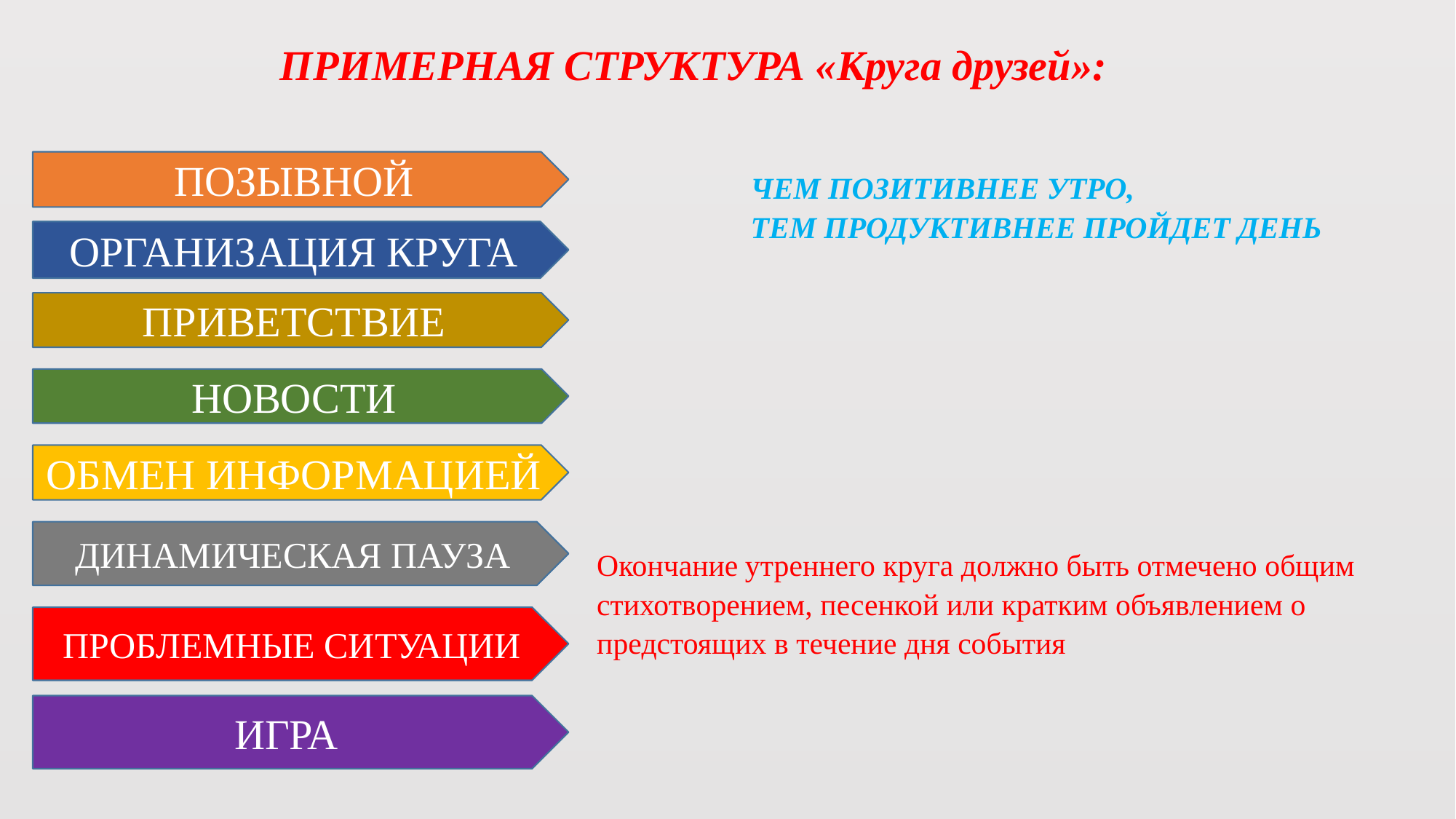

ПРИМЕРНАЯ СТРУКТУРА «Круга друзей»:
ПОЗЫВНОЙ
ЧЕМ ПОЗИТИВНЕЕ УТРО,
ТЕМ ПРОДУКТИВНЕЕ ПРОЙДЕТ ДЕНЬ
ОРГАНИЗАЦИЯ КРУГА
ПРИВЕТСТВИЕ
НОВОСТИ
ОБМЕН ИНФОРМАЦИЕЙ
ДИНАМИЧЕСКАЯ ПАУЗА
Окончание утреннего круга должно быть отмечено общим
стихотворением, песенкой или кратким объявлением о
предстоящих в течение дня события
ПРОБЛЕМНЫЕ СИТУАЦИИ
ИГРА